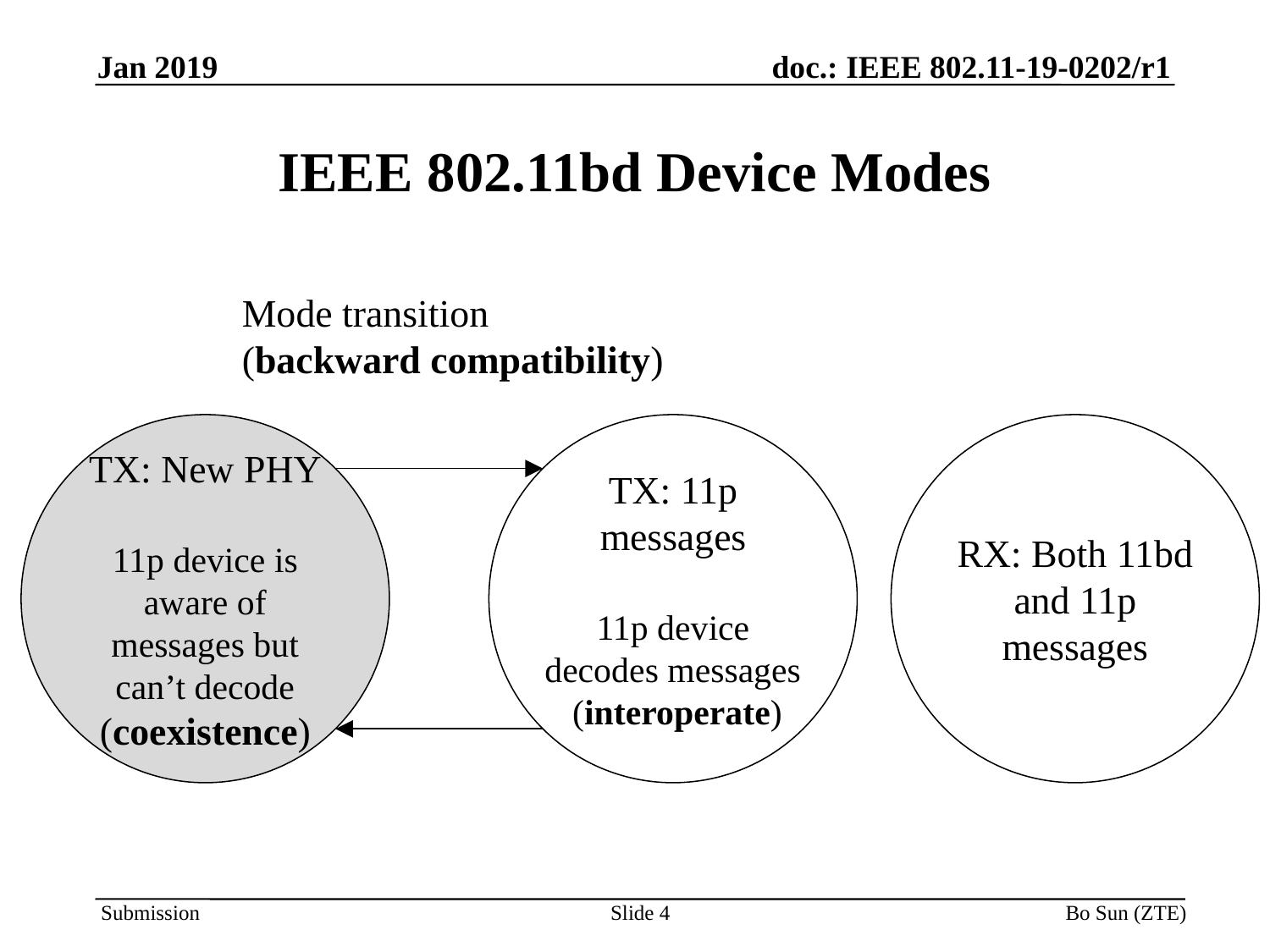

# IEEE 802.11bd Device Modes
Mode transition
(backward compatibility)
TX: New PHY

11p device is aware of messages but can’t decode (coexistence)
TX: 11p messages

11p device decodes messages
 (interoperate)
RX: Both 11bd and 11p messages
Slide 4
Bo Sun (ZTE)